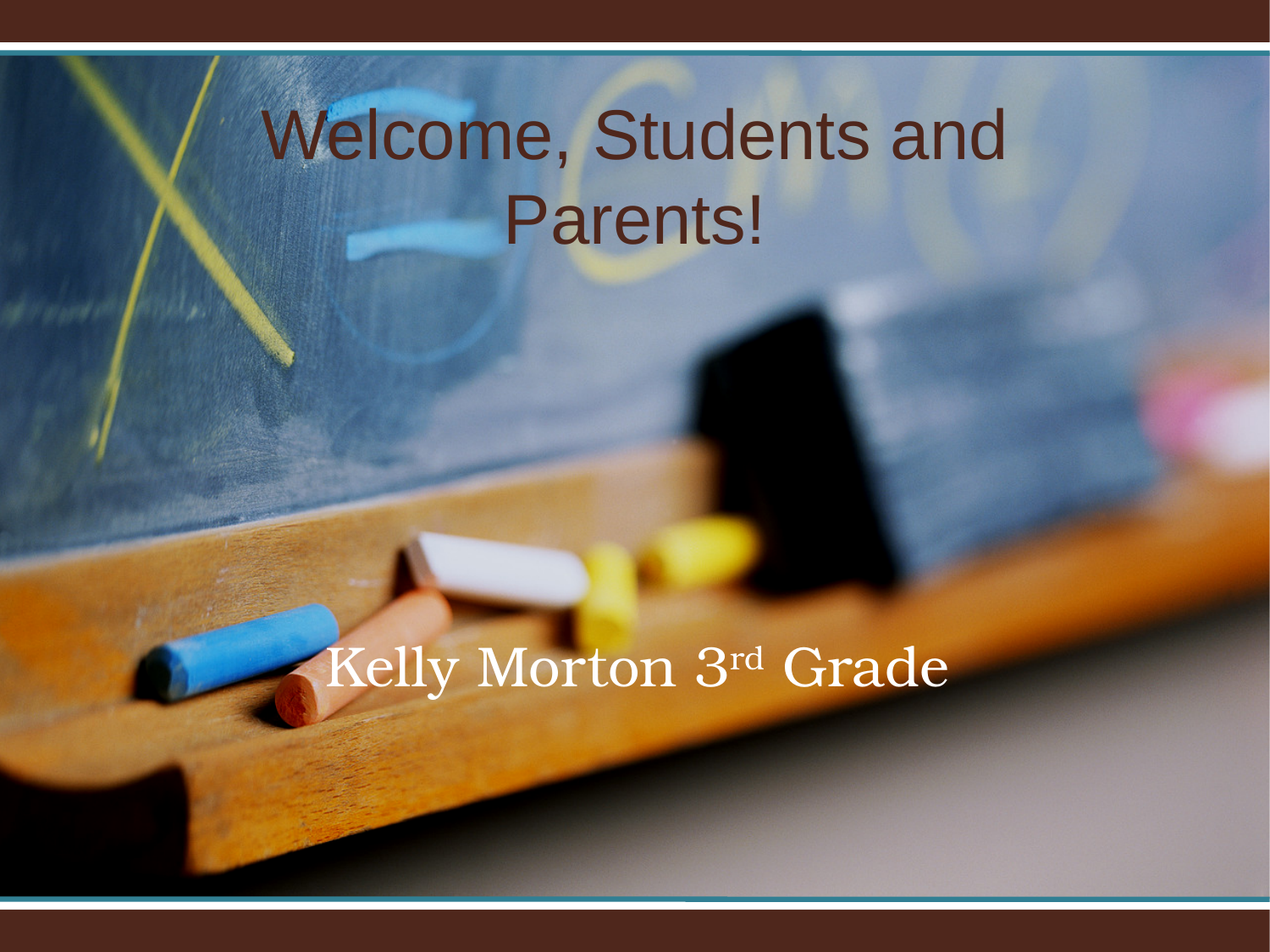

Welcome, Students and Parents!
# Kelly Morton 3rd Grade